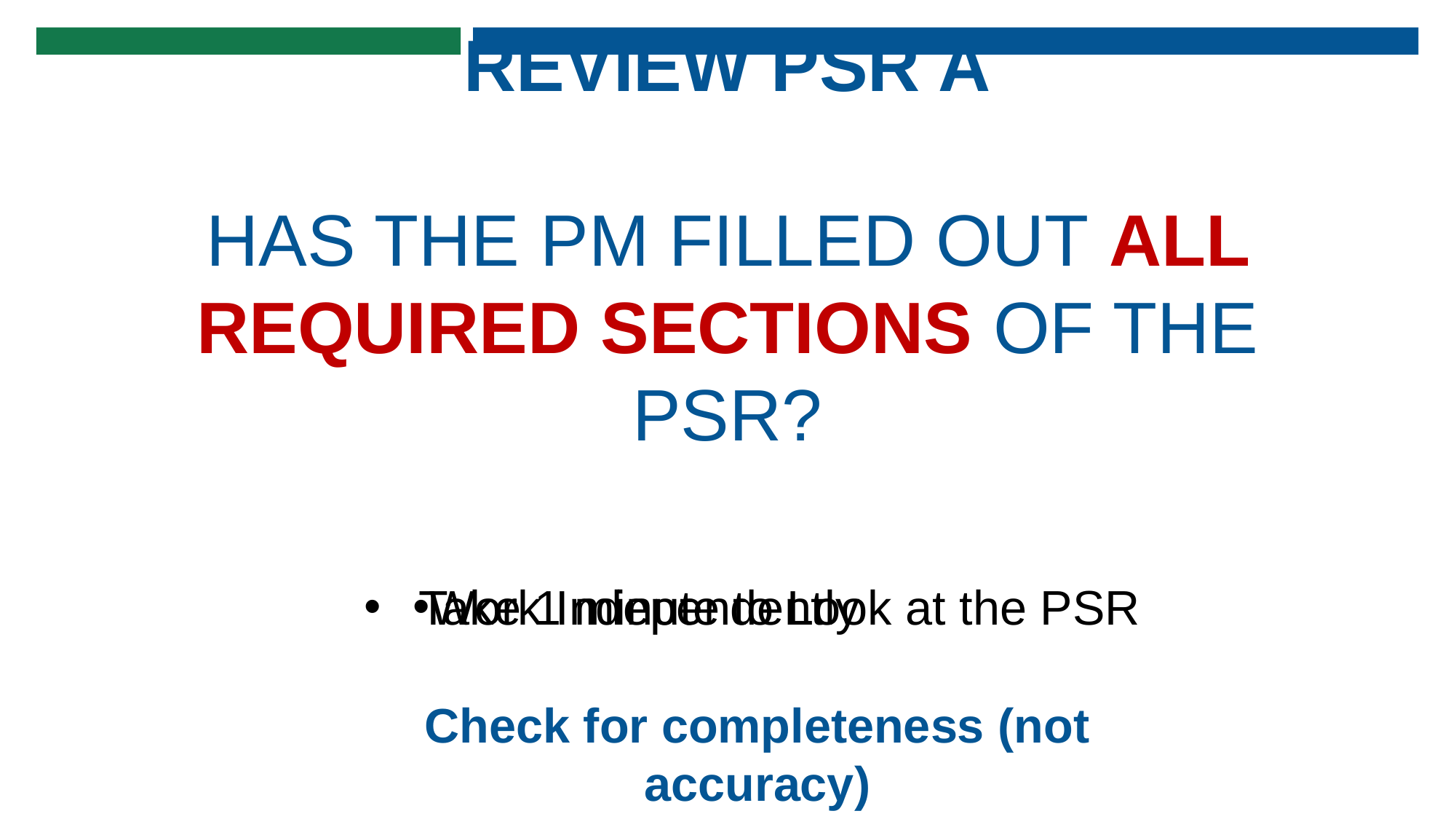

Review PSR A

HAS the PM filled out all Required sections of the PSR?
Take 1 minute to Look at the PSR
# Work Independently
Check for completeness (not accuracy)